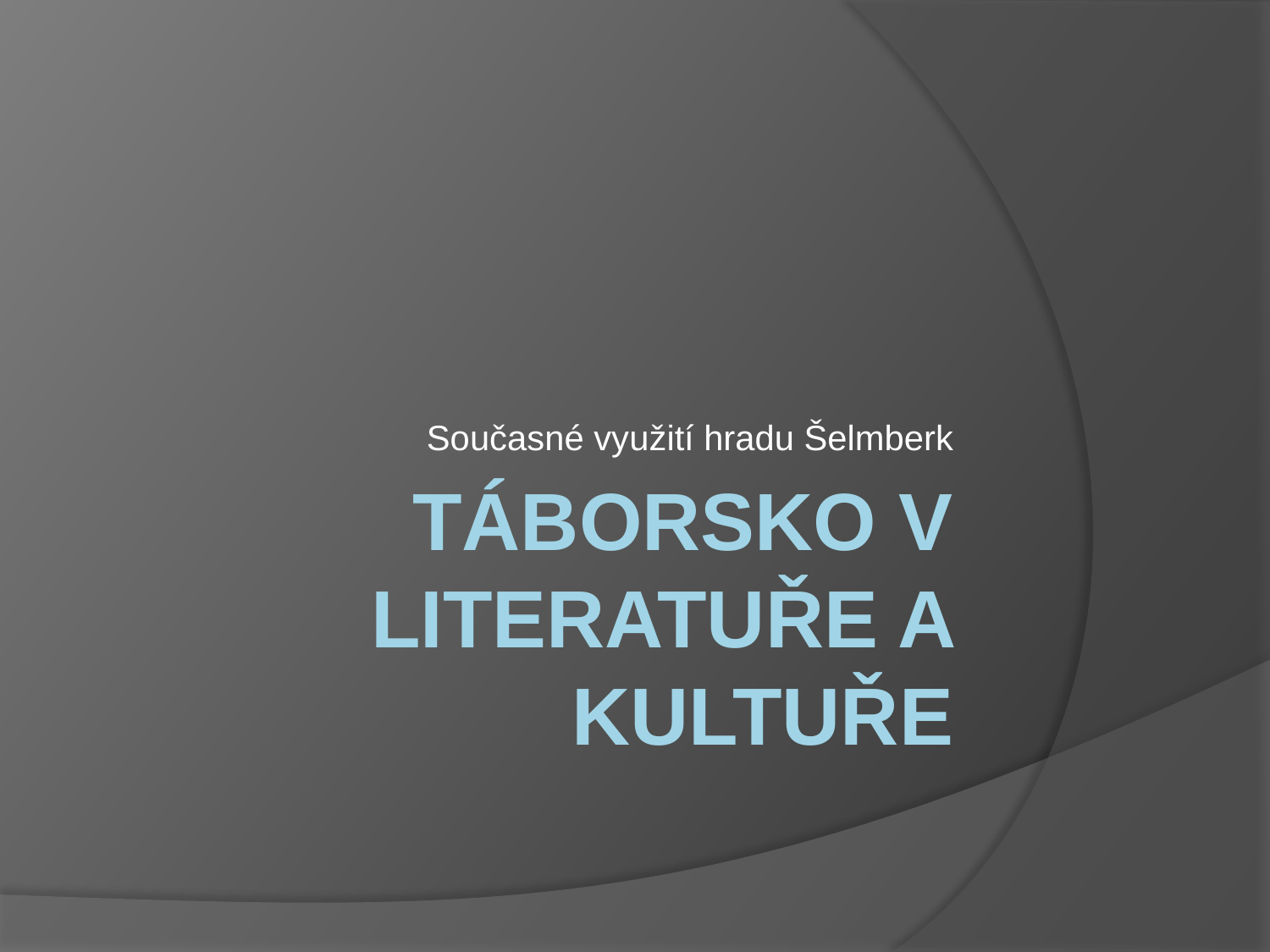

Současné využití hradu Šelmberk
# Táborsko v literatuře a kultuře